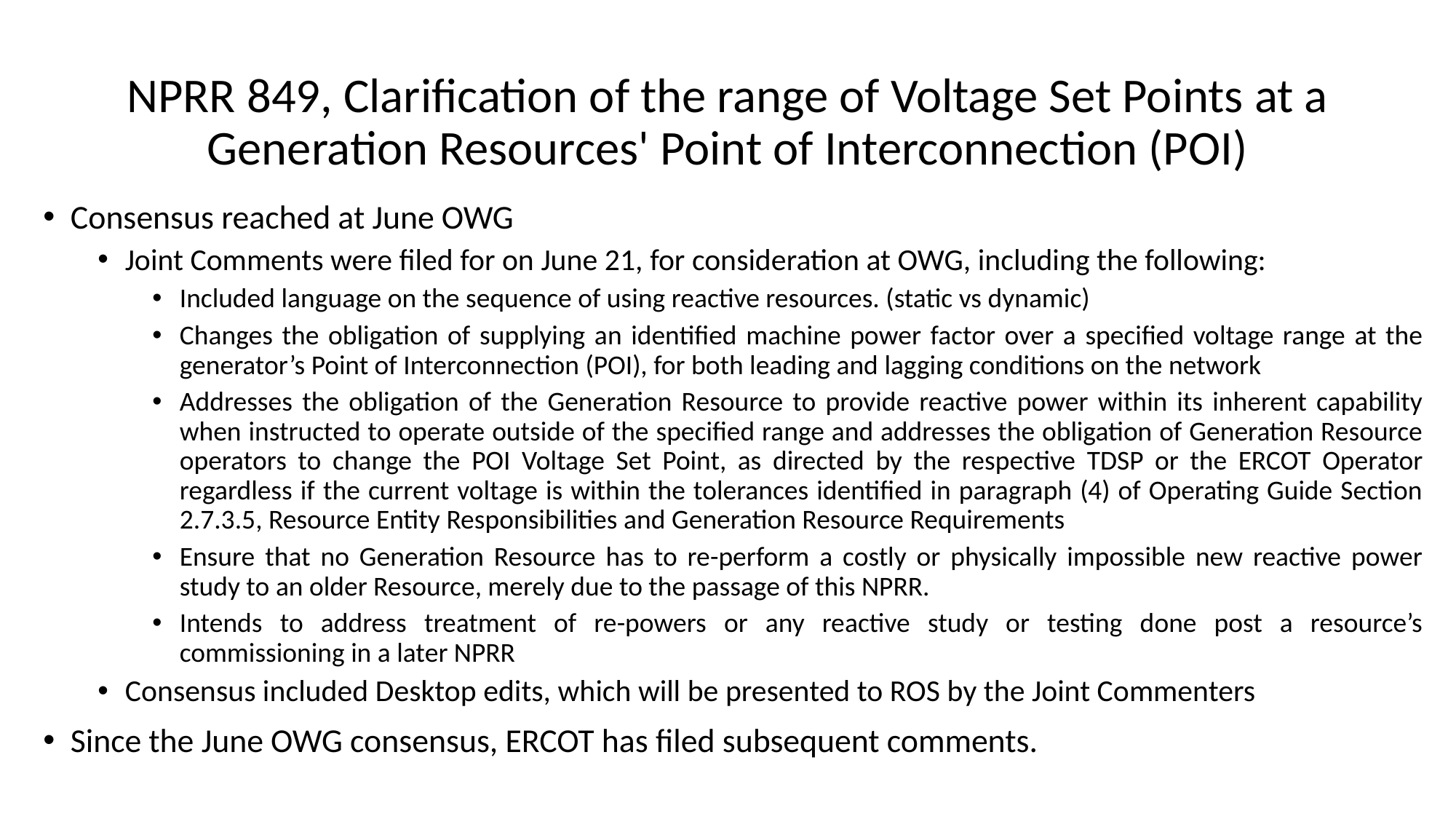

# NPRR 849, Clarification of the range of Voltage Set Points at a Generation Resources' Point of Interconnection (POI)
Consensus reached at June OWG
Joint Comments were filed for on June 21, for consideration at OWG, including the following:
Included language on the sequence of using reactive resources. (static vs dynamic)
Changes the obligation of supplying an identified machine power factor over a specified voltage range at the generator’s Point of Interconnection (POI), for both leading and lagging conditions on the network
Addresses the obligation of the Generation Resource to provide reactive power within its inherent capability when instructed to operate outside of the specified range and addresses the obligation of Generation Resource operators to change the POI Voltage Set Point, as directed by the respective TDSP or the ERCOT Operator regardless if the current voltage is within the tolerances identified in paragraph (4) of Operating Guide Section 2.7.3.5, Resource Entity Responsibilities and Generation Resource Requirements
Ensure that no Generation Resource has to re-perform a costly or physically impossible new reactive power study to an older Resource, merely due to the passage of this NPRR.
Intends to address treatment of re-powers or any reactive study or testing done post a resource’s commissioning in a later NPRR
Consensus included Desktop edits, which will be presented to ROS by the Joint Commenters
Since the June OWG consensus, ERCOT has filed subsequent comments.